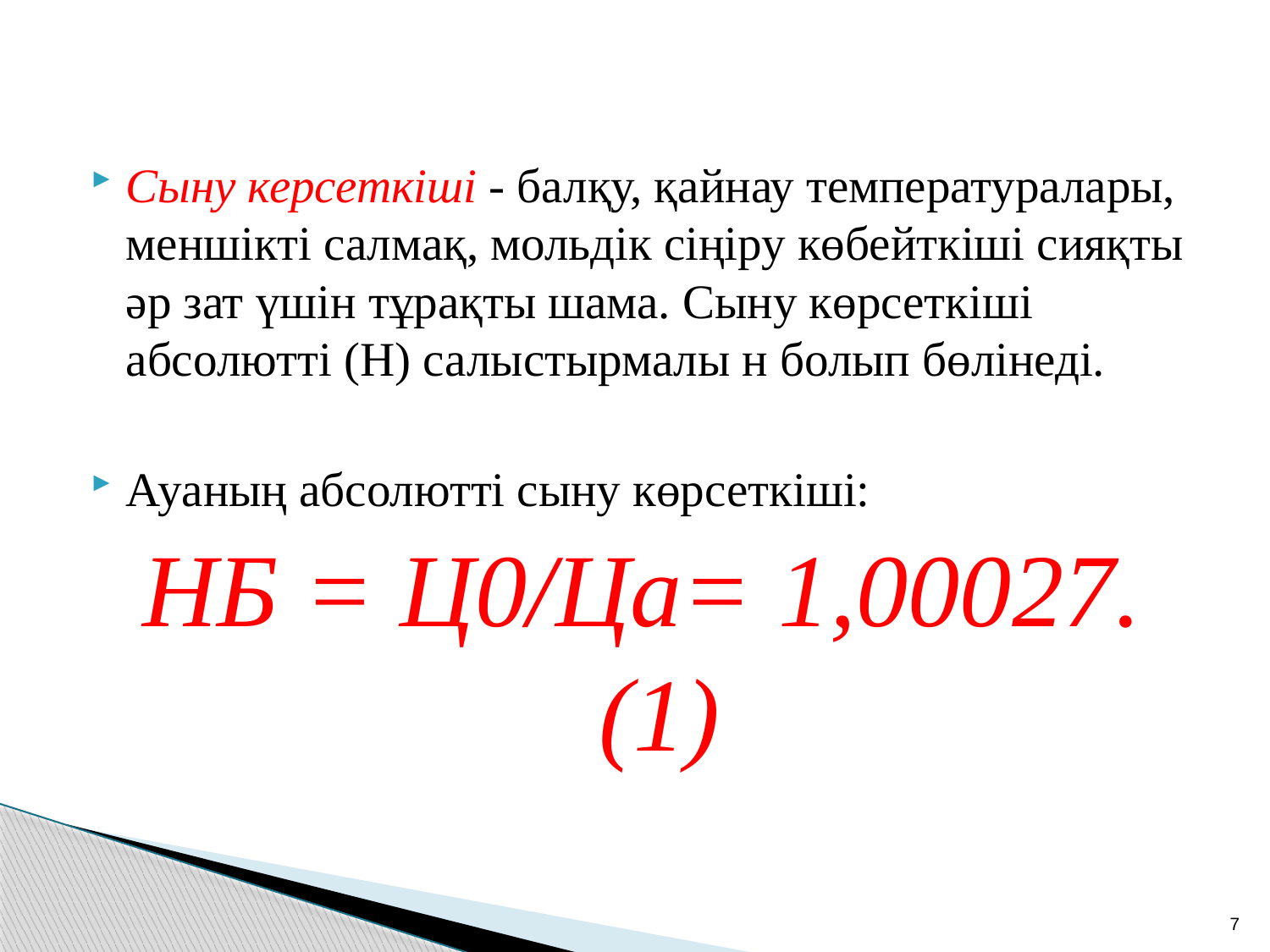

Сыну керсеткіші - балқу, қайнау температуралары, меншікті салмақ, мольдік сіңіру көбейткіші сияқты әр зат үшін тұрақты шама. Сыну көрсеткіші абсолютті (Н) салыстырмалы н болып бөлінеді.

Ауаның абсолютті сыну көрсеткіші:
НБ = Ц0/Ца= 1,00027. (1)
7